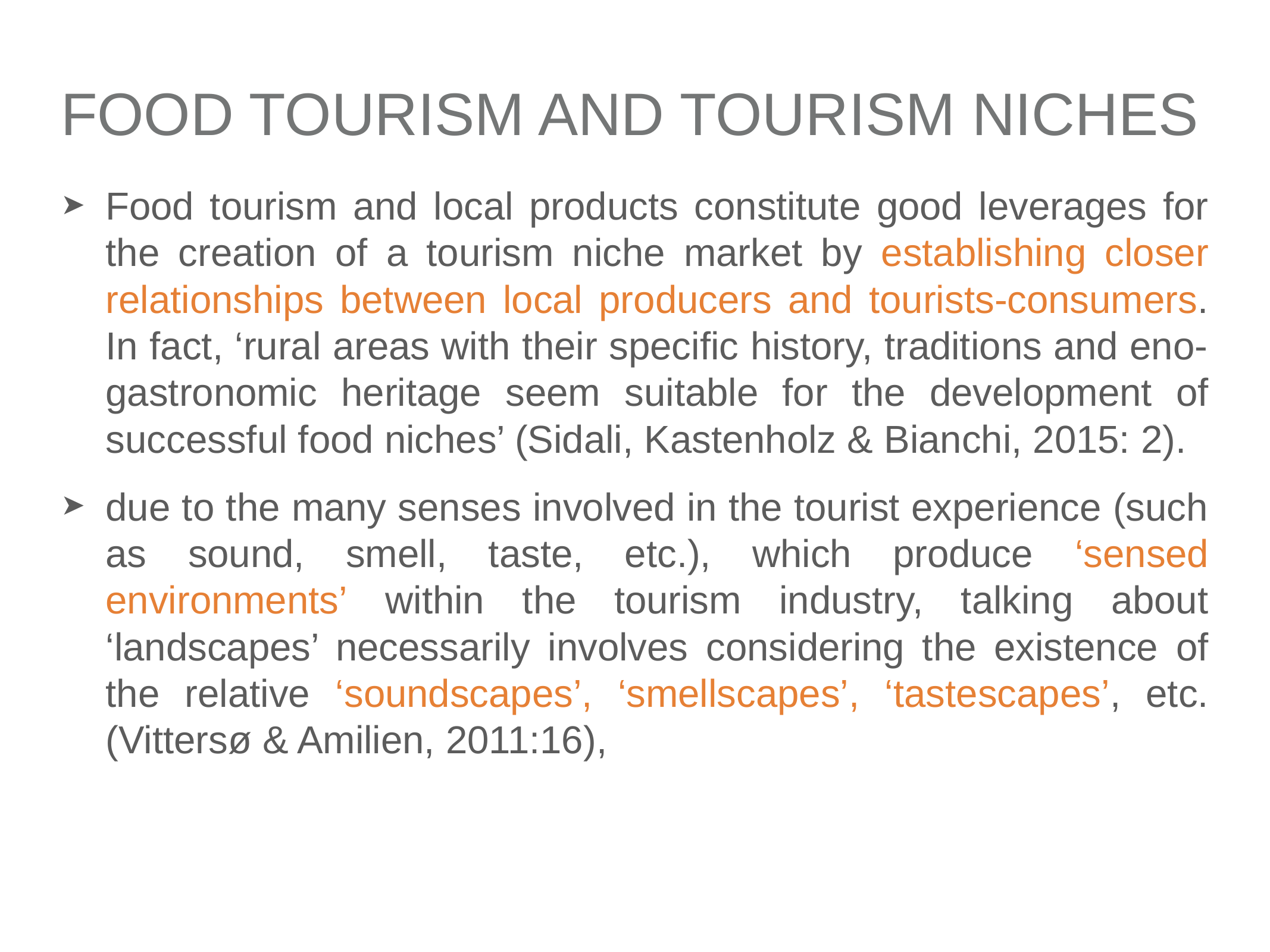

# food tourism and tourism niches

Food tourism and local products constitute good leverages for the creation of a tourism niche market by establishing closer relationships between local producers and tourists-consumers. In fact, ‘rural areas with their specific history, traditions and eno-gastronomic heritage seem suitable for the development of successful food niches’ (Sidali, Kastenholz & Bianchi, 2015: 2).
due to the many senses involved in the tourist experience (such as sound, smell, taste, etc.), which produce ‘sensed environments’ within the tourism industry, talking about ‘landscapes’ necessarily involves considering the existence of the relative ‘soundscapes’, ‘smellscapes’, ‘tastescapes’, etc. (Vittersø & Amilien, 2011:16),